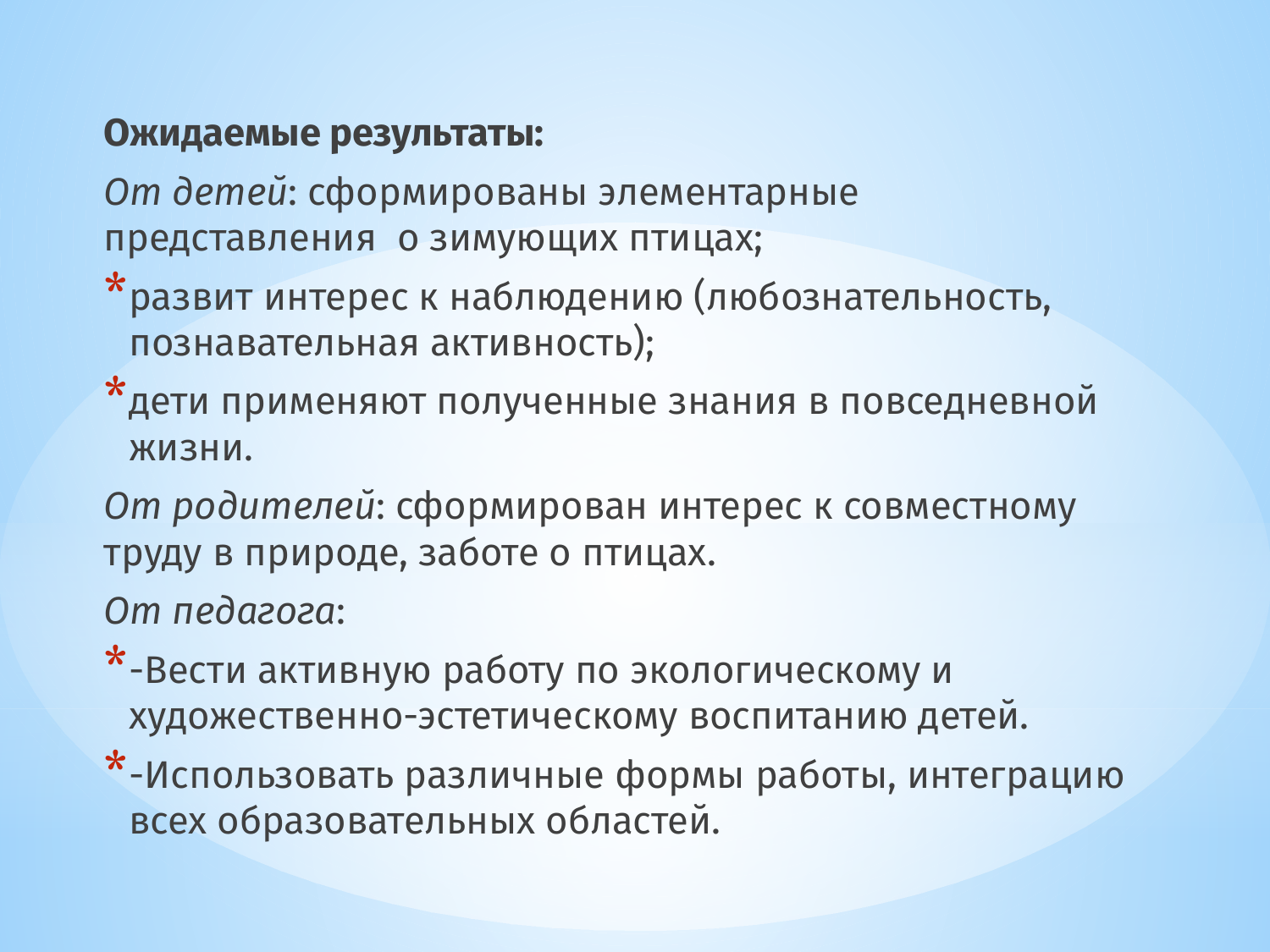

Ожидаемые результаты:
От детей: сформированы элементарные представления  о зимующих птицах;
развит интерес к наблюдению (любознательность, познавательная активность);
дети применяют полученные знания в повседневной жизни.
От родителей: сформирован интерес к совместному труду в природе, заботе о птицах.
От педагога:
-Вести активную работу по экологическому и художественно-эстетическому воспитанию детей.
-Использовать различные формы работы, интеграцию всех образовательных областей.
#